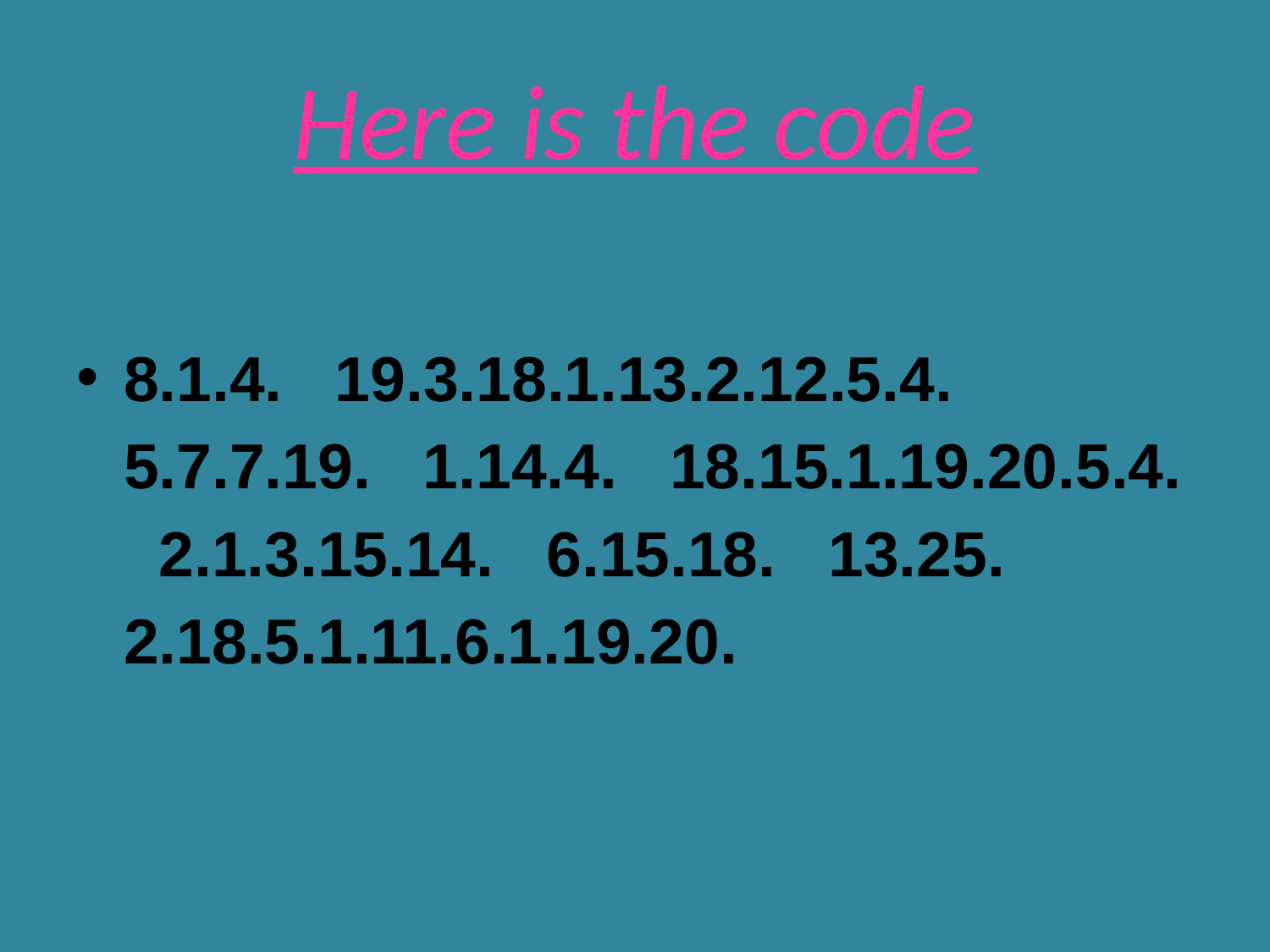

# Here is the code

8.1.4.   19.3.18.1.13.2.12.5.4.   5.7.7.19.   1.14.4.   18.15.1.19.20.5.4.   2.1.3.15.14.   6.15.18.   13.25. 2.18.5.1.11.6.1.19.20.